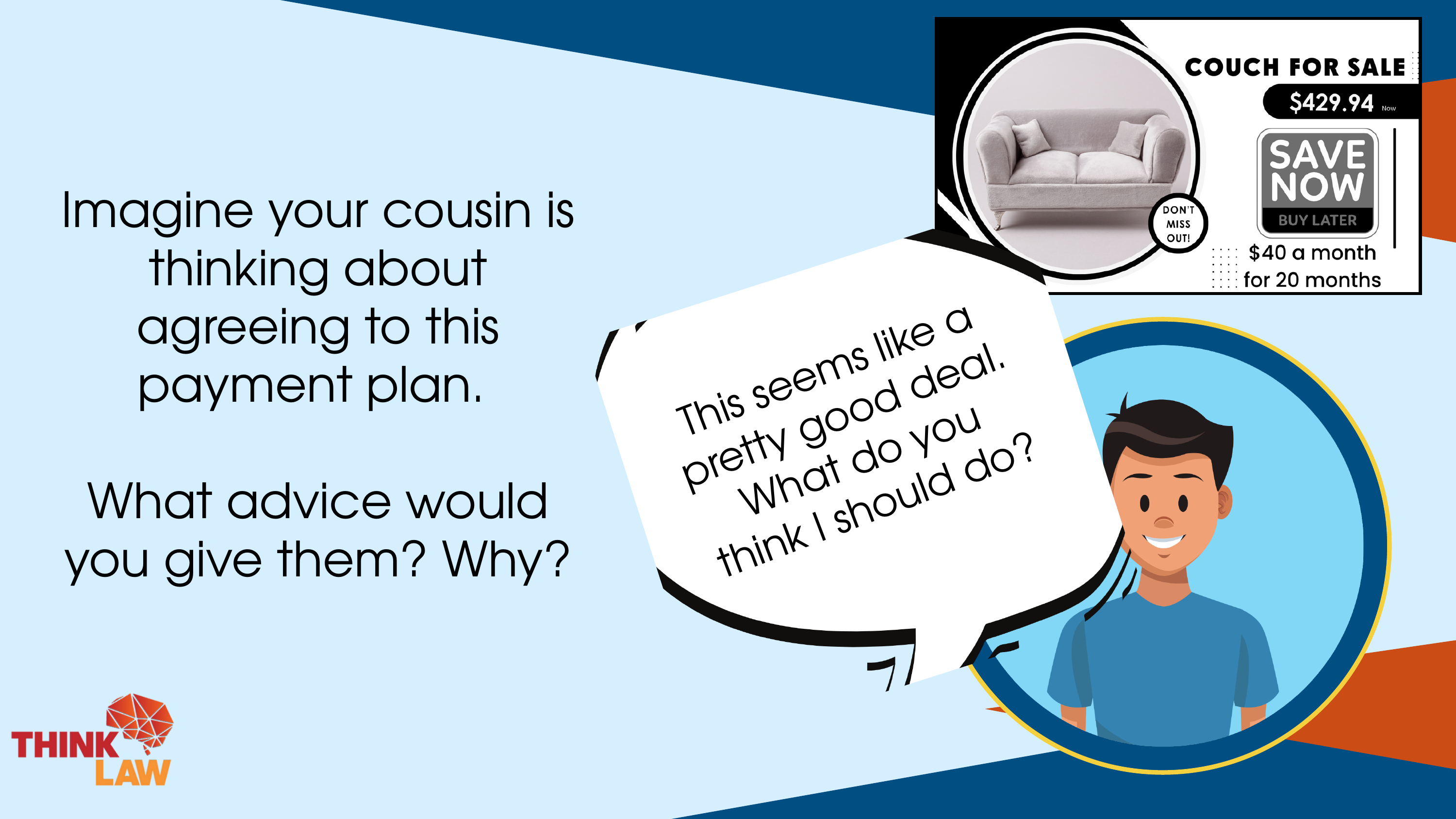

Imagine your cousin is thinking about agreeing to this payment plan.

What advice would you give them? Why?

This seems like a pretty good deal. What do you think I should do?